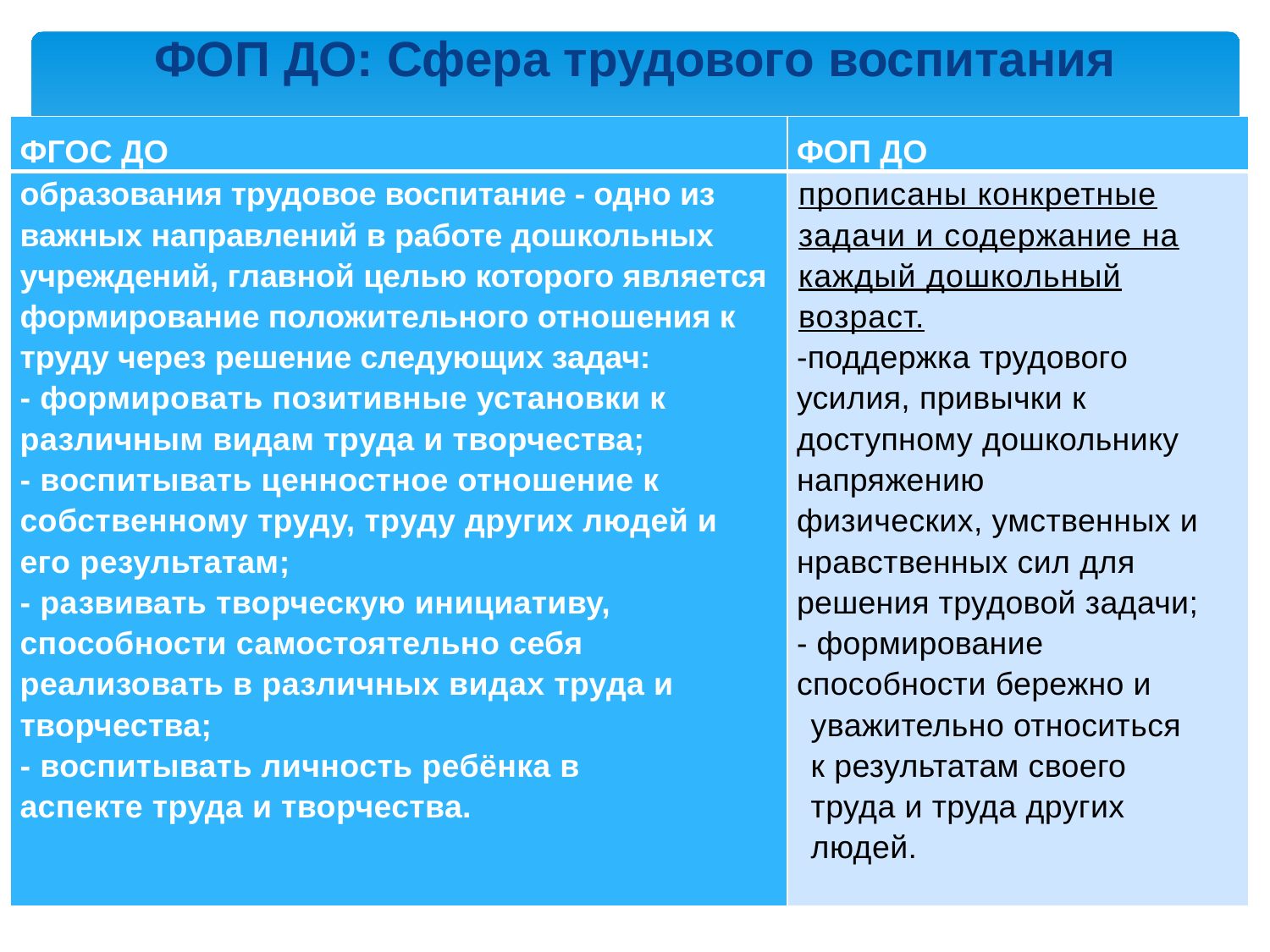

# ФОП ДО: Сфера трудового воспитания
| ФГОС ДО | ФОП ДО |
| --- | --- |
| образования трудовое воспитание - одно из важных направлений в работе дошкольных учреждений, главной целью которого является формирование положительного отношения к труду через решение следующих задач: - формировать позитивные установки к различным видам труда и творчества; - воспитывать ценностное отношение к собственному труду, труду других людей и его результатам; - развивать творческую инициативу, способности самостоятельно себя реализовать в различных видах труда и творчества; - воспитывать личность ребёнка в аспекте труда и творчества. | прописаны конкретные задачи и содержание на каждый дошкольный возраст. -поддержка трудового усилия, привычки к доступному дошкольнику напряжению физических, умственных и нравственных сил для решения трудовой задачи; - формирование способности бережно и уважительно относиться к результатам своего труда и труда других людей. |